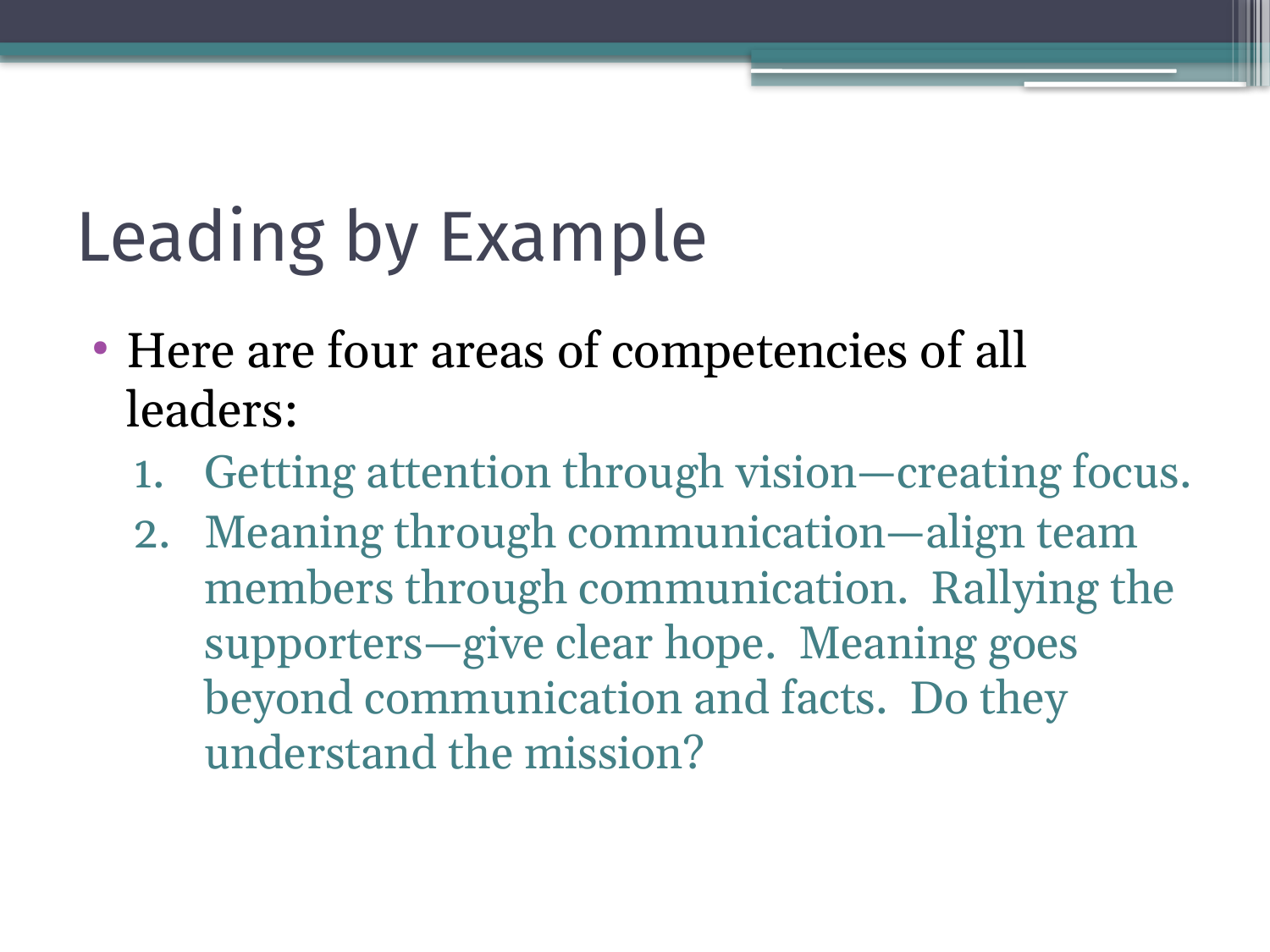

# Leading by Example
Here are four areas of competencies of all leaders:
Getting attention through vision—creating focus.
Meaning through communication—align team members through communication.  Rallying the supporters—give clear hope.  Meaning goes beyond communication and facts.  Do they understand the mission?